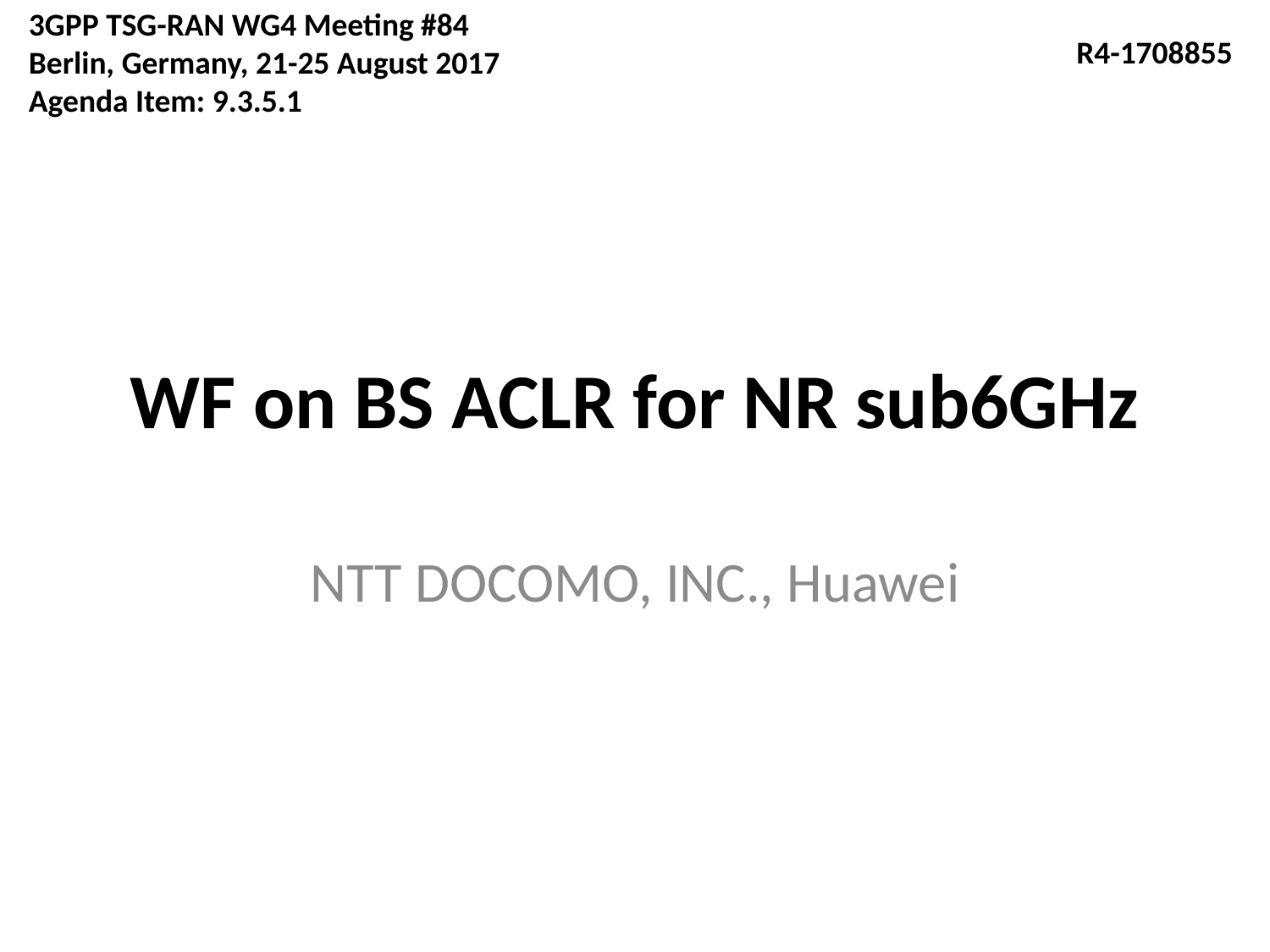

3GPP TSG-RAN WG4 Meeting #84
Berlin, Germany, 21-25 August 2017
Agenda Item: 9.3.5.1
R4-1708855
# WF on BS ACLR for NR sub6GHz
NTT DOCOMO, INC., Huawei